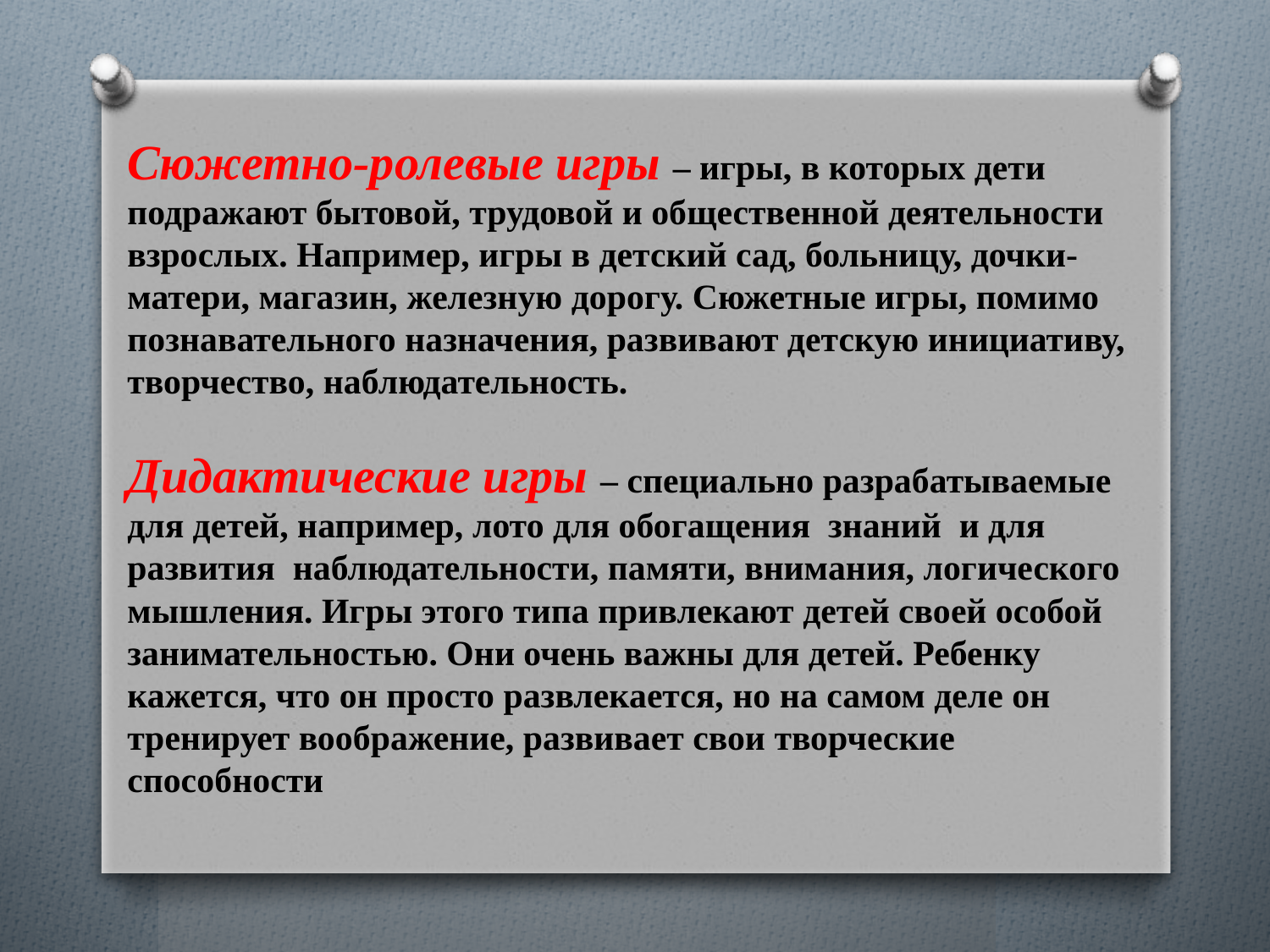

Сюжетно-ролевые игры – игры, в которых дети подражают бытовой, трудовой и общественной деятельности взрослых. Например, игры в детский сад, больницу, дочки-матери, магазин, железную дорогу. Сюжетные игры, помимо познавательного назначения, развивают детскую инициативу, творчество, наблюдательность.

Дидактические игры – специально разрабатываемые для детей, например, лото для обогащения  знаний  и для развития  наблюдательности, памяти, внимания, логического мышления. Игры этого типа привлекают детей своей особой занимательностью. Они очень важны для детей. Ребенку кажется, что он просто развлекается, но на самом деле он тренирует воображение, развивает свои творческие способности